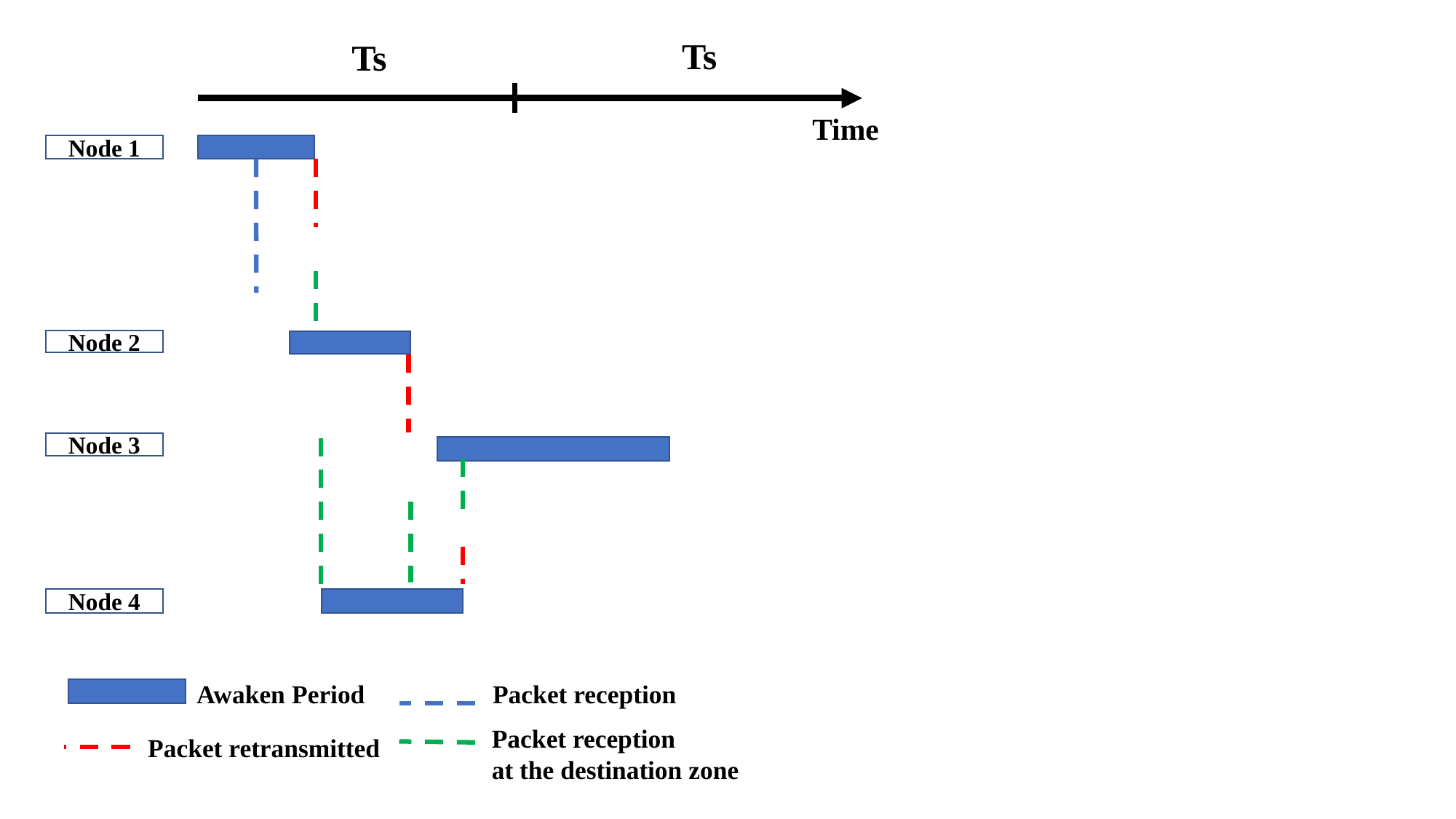

Ts
Ts
Time
Node 1

Node 2

Node 3

Node 4
Awaken Period
Packet reception

Packet reception
at the destination zone
Packet retransmitted